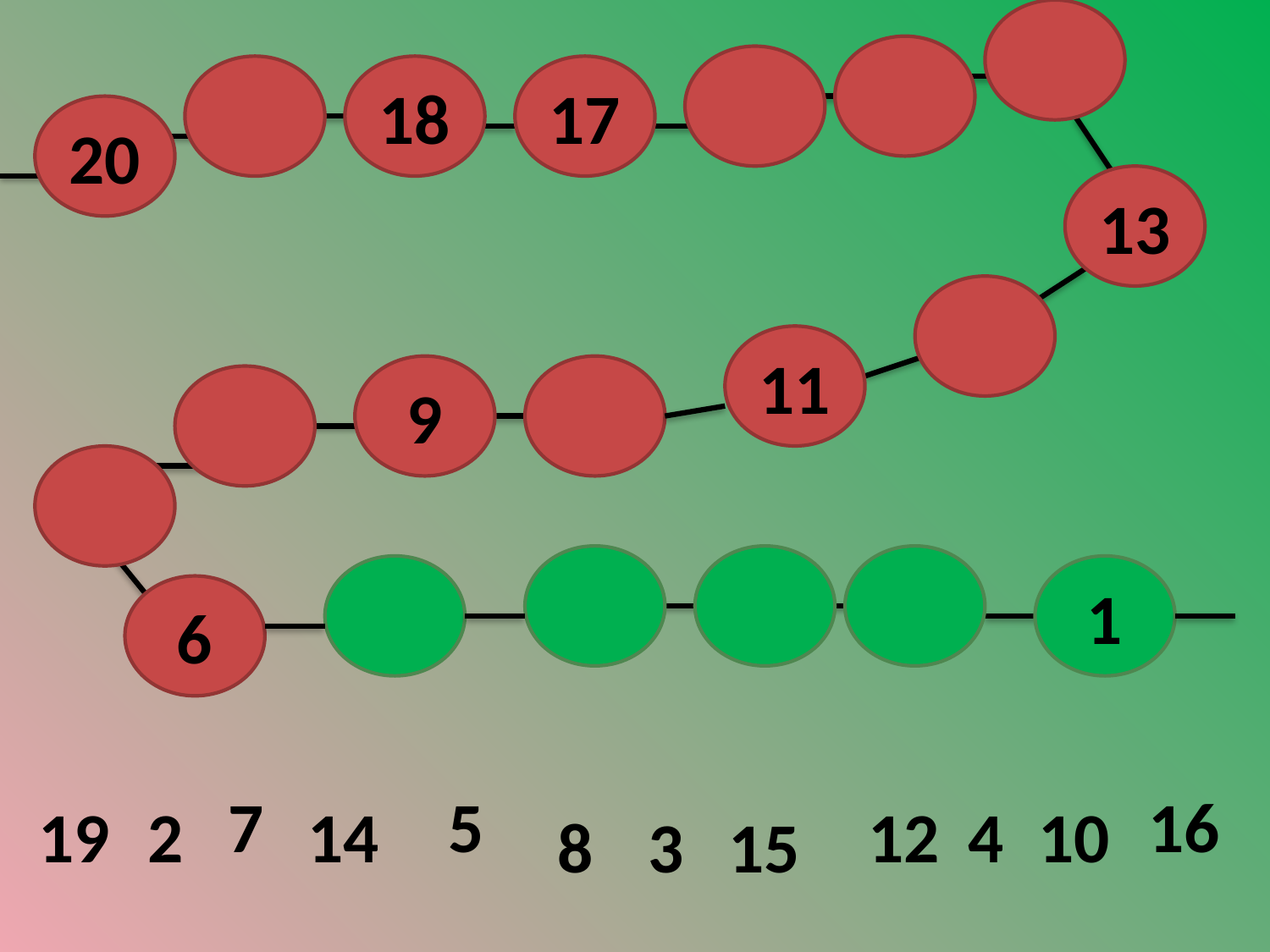

18
17
20
13

11
9

1
6
7
5
16
19
2
14
12
4
10
8
3
15